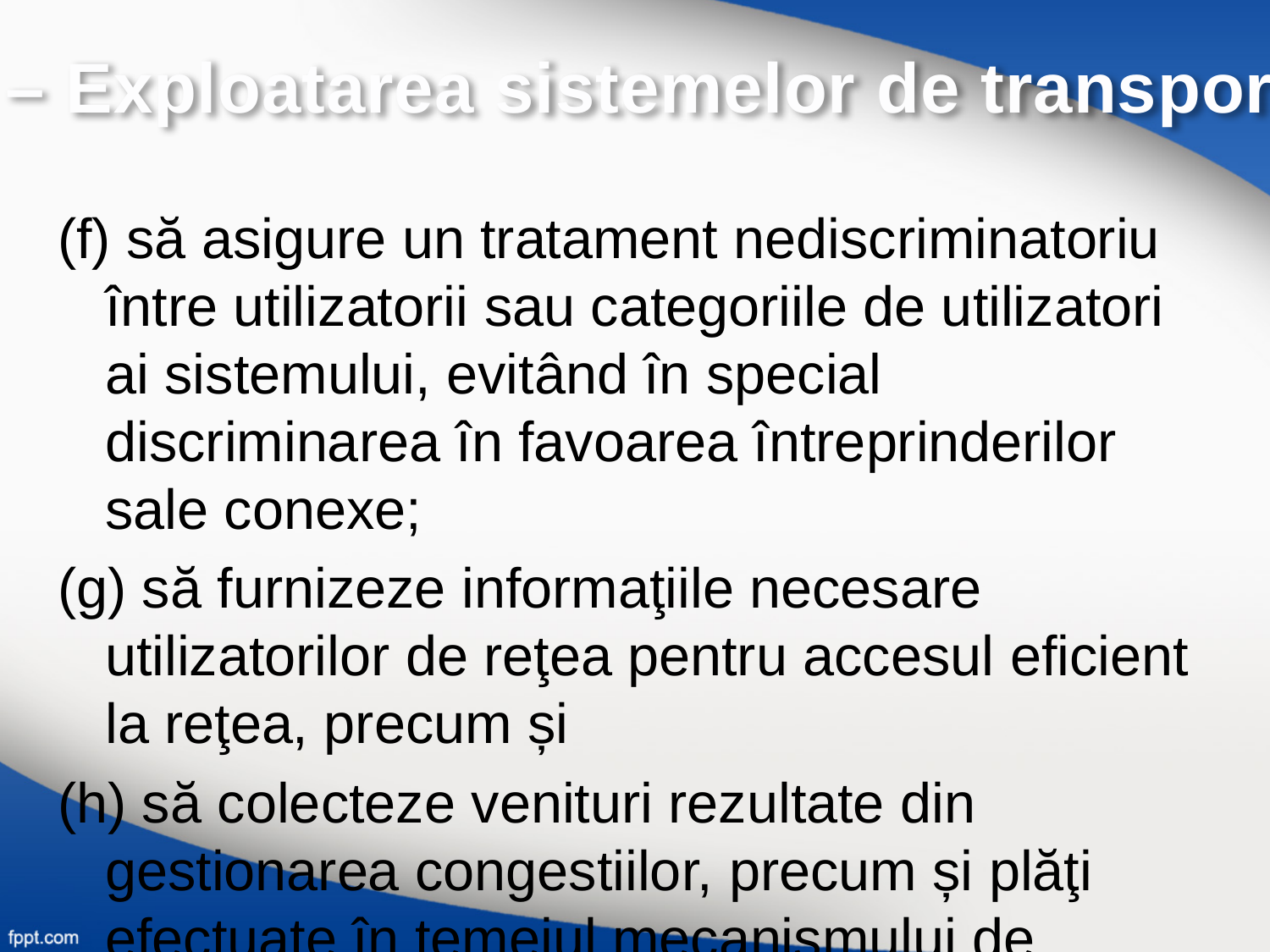

IV – Exploatarea sistemelor de transport
(f) să asigure un tratament nediscriminatoriu între utilizatorii sau categoriile de utilizatori ai sistemului, evitând în special discriminarea în favoarea întreprinderilor sale conexe;
(g) să furnizeze informaţiile necesare utilizatorilor de reţea pentru accesul eficient la reţea, precum și
(h) să colecteze venituri rezultate din gestionarea congestiilor, precum și plăţi efectuate în temeiul mecanismului de compensare între operatorii de transport și de sistem